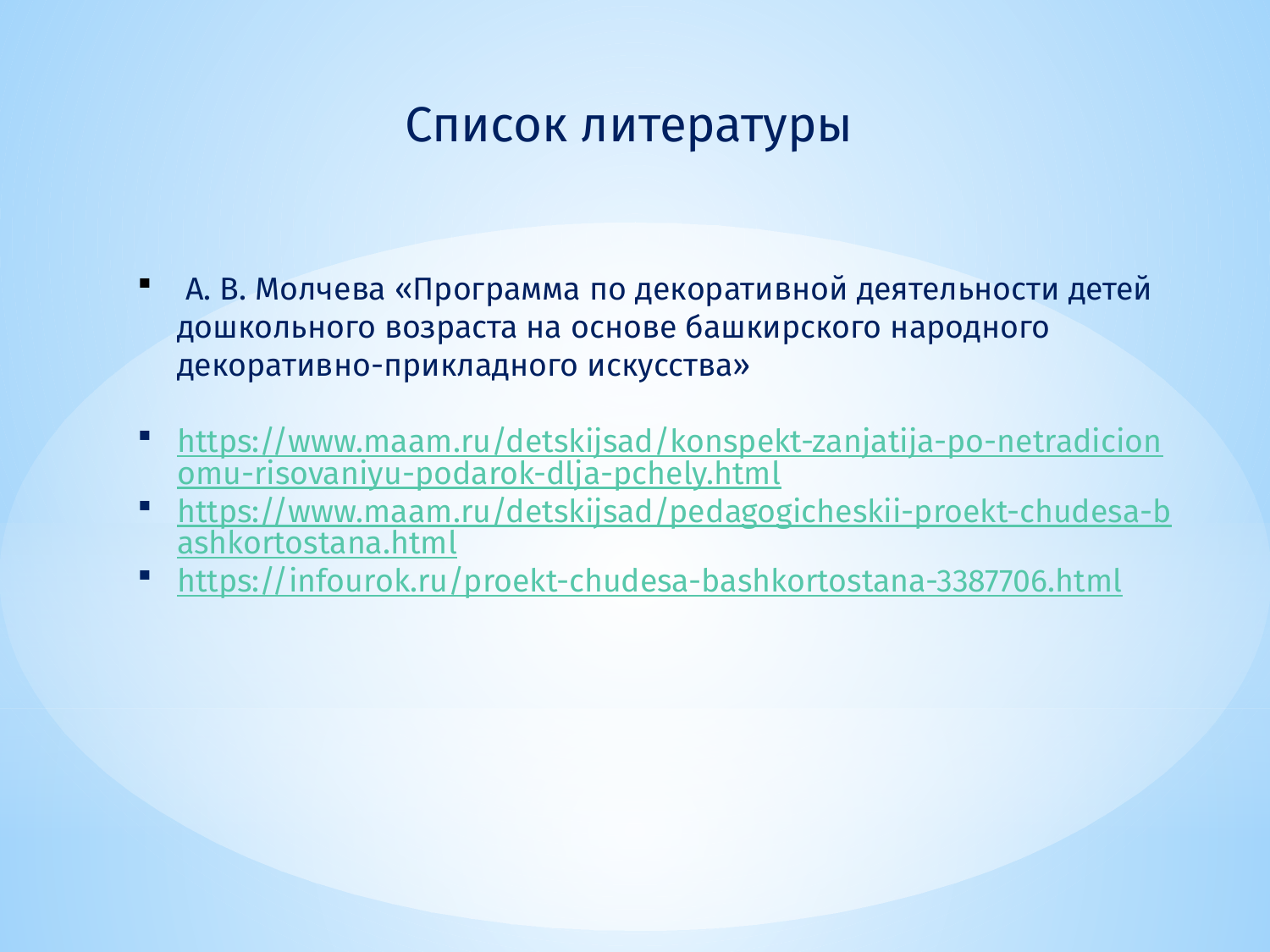

Список литературы

 А. В. Молчева «Программа по декоративной деятельности детей дошкольного возраста на основе башкирского народного декоративно-прикладного искусства»

https://www.maam.ru/detskijsad/konspekt-zanjatija-po-netradicionomu-risovaniyu-podarok-dlja-pchely.html
https://www.maam.ru/detskijsad/pedagogicheskii-proekt-chudesa-bashkortostana.html
https://infourok.ru/proekt-chudesa-bashkortostana-3387706.html